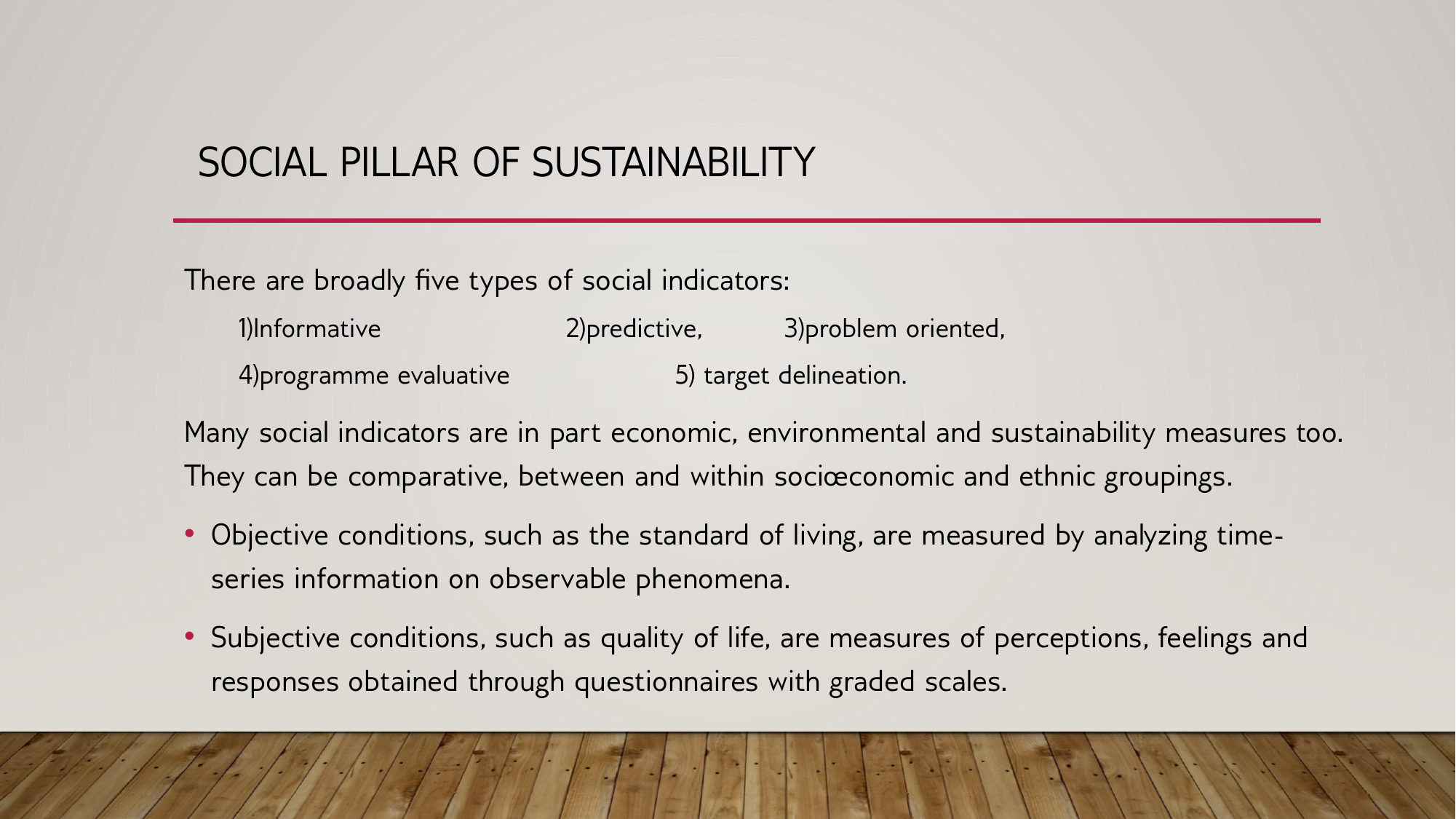

# Social pillar of Sustainability
There are broadly five types of social indicators:
1)Informative		2)predictive, 	3)problem oriented,
4)programme evaluative		5) target delineation.
Many social indicators are in part economic, environmental and sustainability measures too. They can be comparative, between and within socioeconomic and ethnic groupings.
Objective conditions, such as the standard of living, are measured by analyzing time-series information on observable phenomena.
Subjective conditions, such as quality of life, are measures of perceptions, feelings and responses obtained through questionnaires with graded scales.